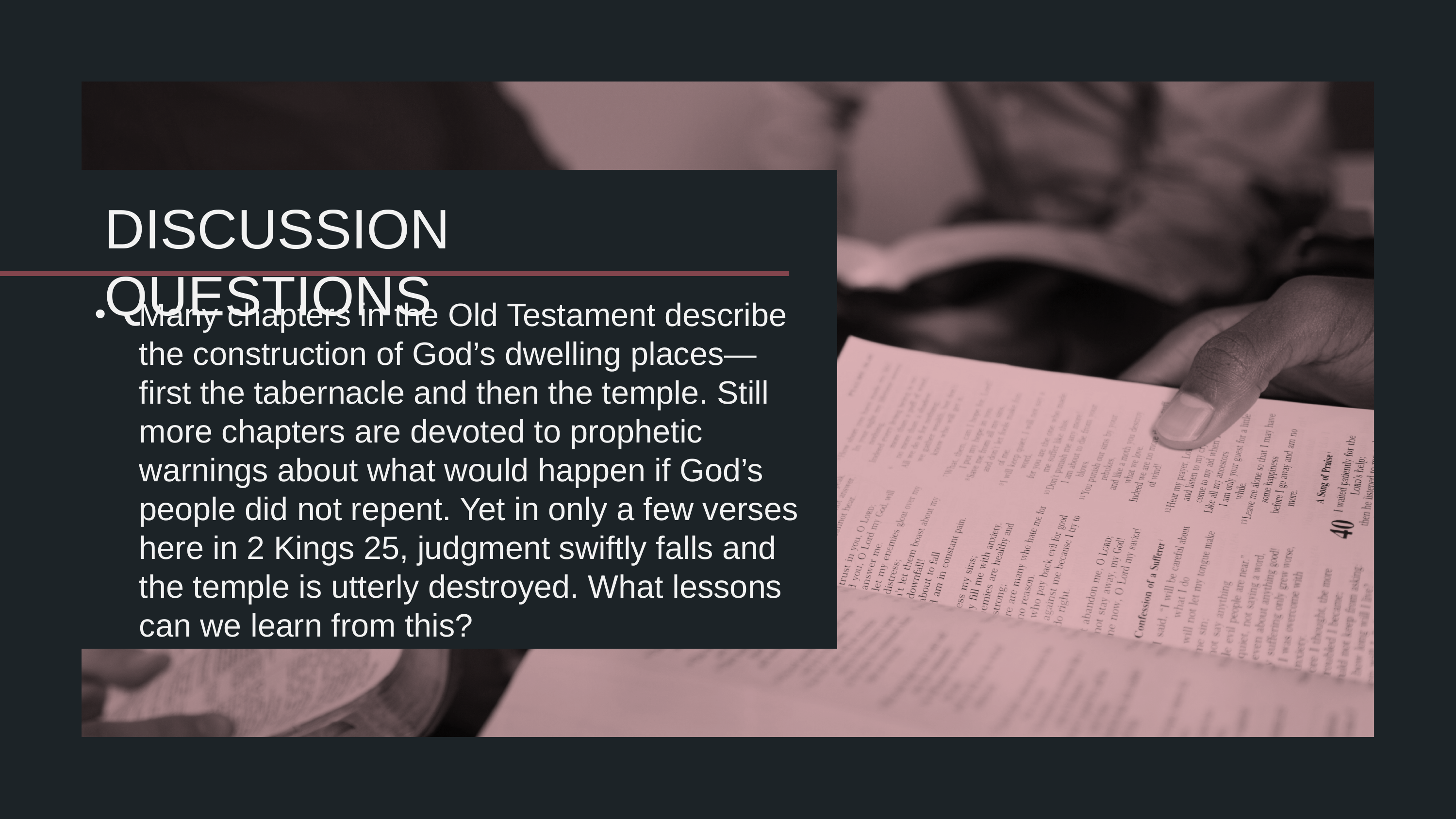

Many chapters in the Old Testament describe the construction of God’s dwelling places—first the tabernacle and then the temple. Still more chapters are devoted to prophetic warnings about what would happen if God’s people did not repent. Yet in only a few verses here in 2 Kings 25, judgment swiftly falls and the temple is utterly destroyed. What lessons can we learn from this?